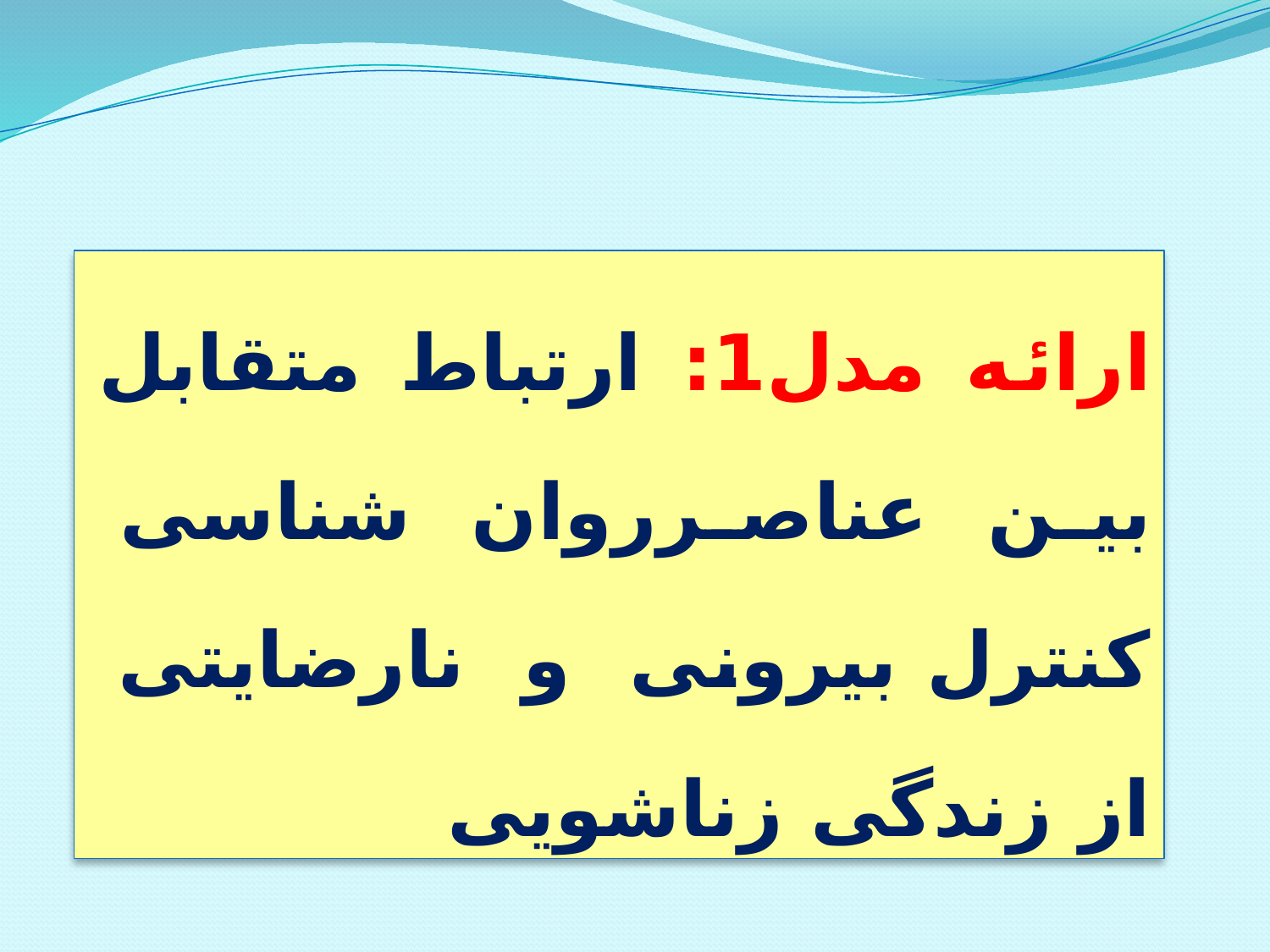

ارائه مدل1: ارتباط متقابل بین عناصرروان شناسی کنترل بیرونی  و  نارضایتی  از زندگی زناشویی